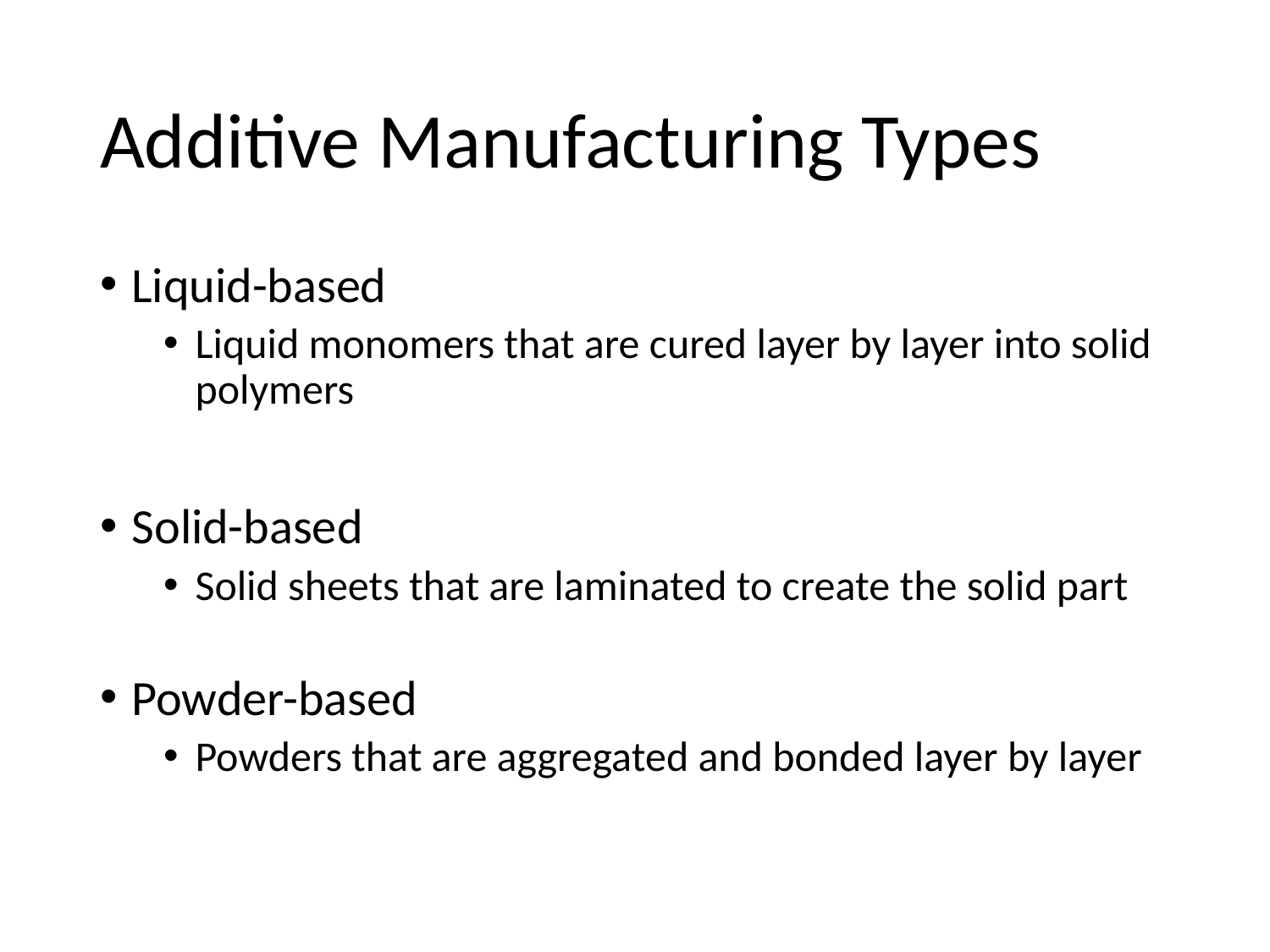

# Additive Manufacturing Types
Liquid-based
Liquid monomers that are cured layer by layer into solid polymers

Solid-based
Solid sheets that are laminated to create the solid part
Powder-based
Powders that are aggregated and bonded layer by layer